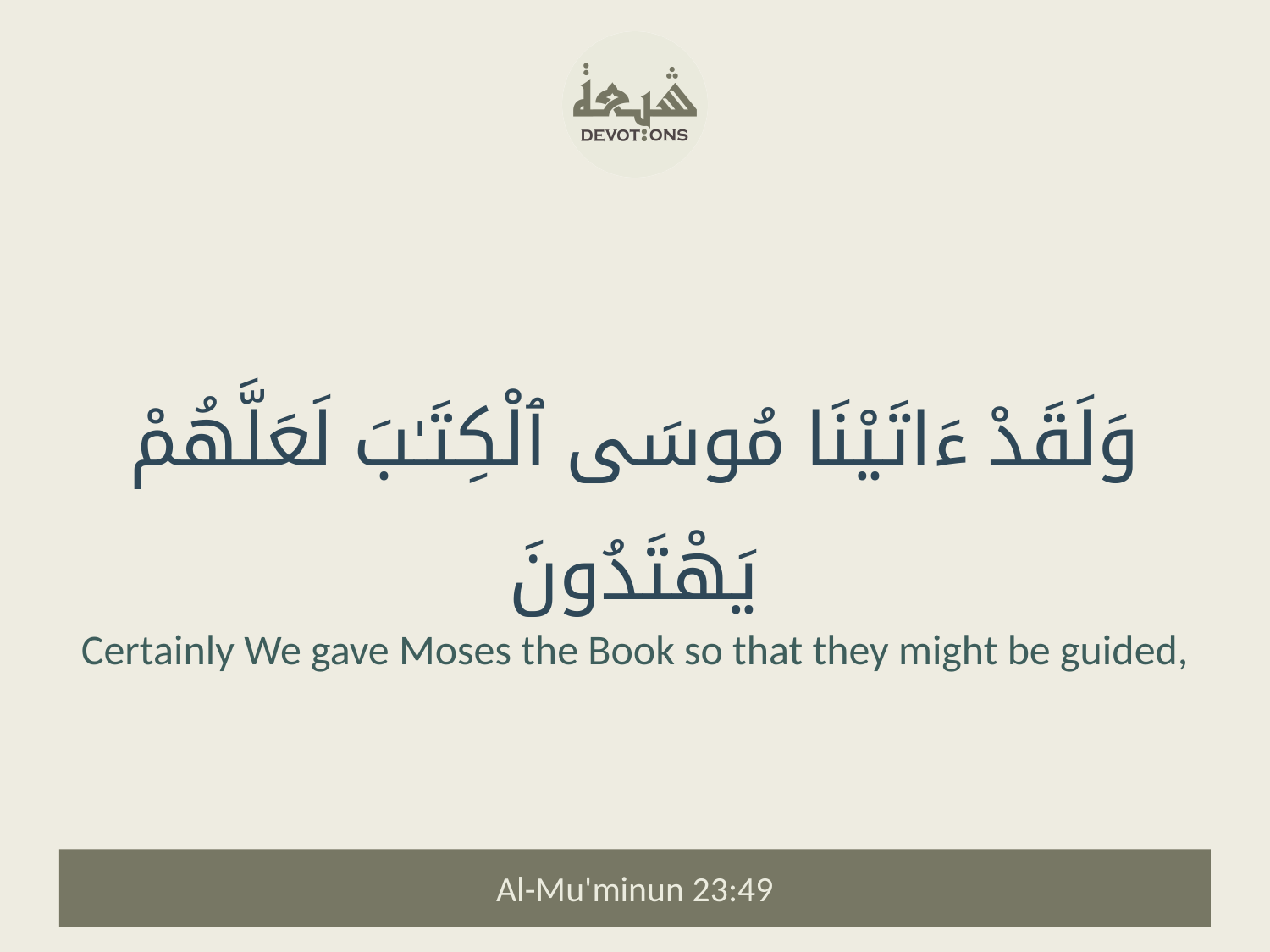

وَلَقَدْ ءَاتَيْنَا مُوسَى ٱلْكِتَـٰبَ لَعَلَّهُمْ يَهْتَدُونَ
Certainly We gave Moses the Book so that they might be guided,
Al-Mu'minun 23:49